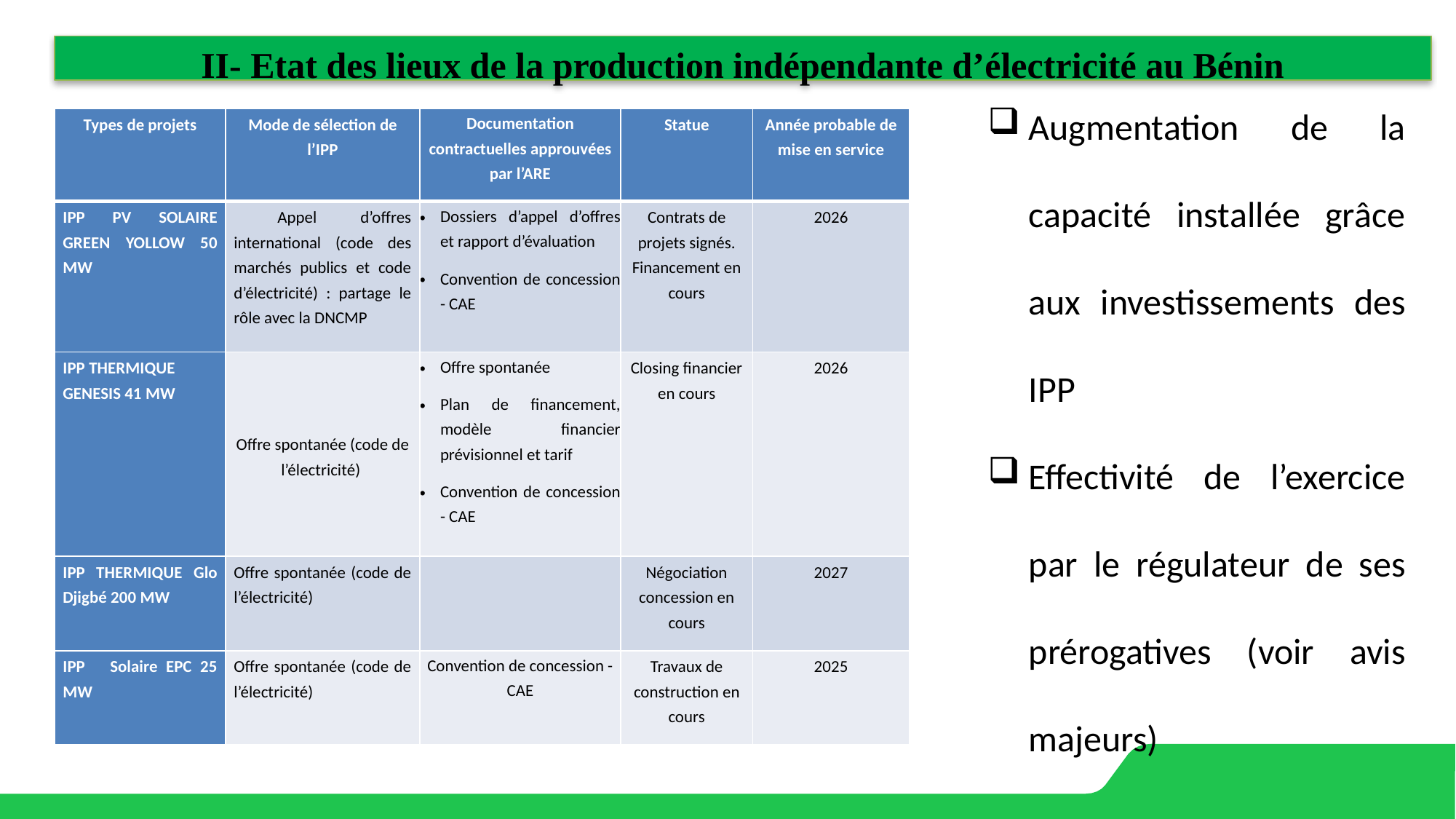

II- Etat des lieux de la production indépendante d’électricité au Bénin
Augmentation de la capacité installée grâce aux investissements des IPP
Effectivité de l’exercice par le régulateur de ses prérogatives (voir avis majeurs)
| Types de projets | Mode de sélection de l’IPP | Documentation contractuelles approuvées par l’ARE | Statue | Année probable de mise en service |
| --- | --- | --- | --- | --- |
| IPP PV SOLAIRE GREEN YOLLOW 50 MW | Appel d’offres international (code des marchés publics et code d’électricité) : partage le rôle avec la DNCMP | Dossiers d’appel d’offres et rapport d’évaluation Convention de concession - CAE | Contrats de projets signés. Financement en cours | 2026 |
| IPP THERMIQUE GENESIS 41 MW | Offre spontanée (code de l’électricité) | Offre spontanée Plan de financement, modèle financier prévisionnel et tarif Convention de concession - CAE | Closing financier en cours | 2026 |
| IPP THERMIQUE Glo Djigbé 200 MW | Offre spontanée (code de l’électricité) |  | Négociation concession en cours | 2027 |
| IPP Solaire EPC 25 MW | Offre spontanée (code de l’électricité) | Convention de concession - CAE | Travaux de construction en cours | 2025 |